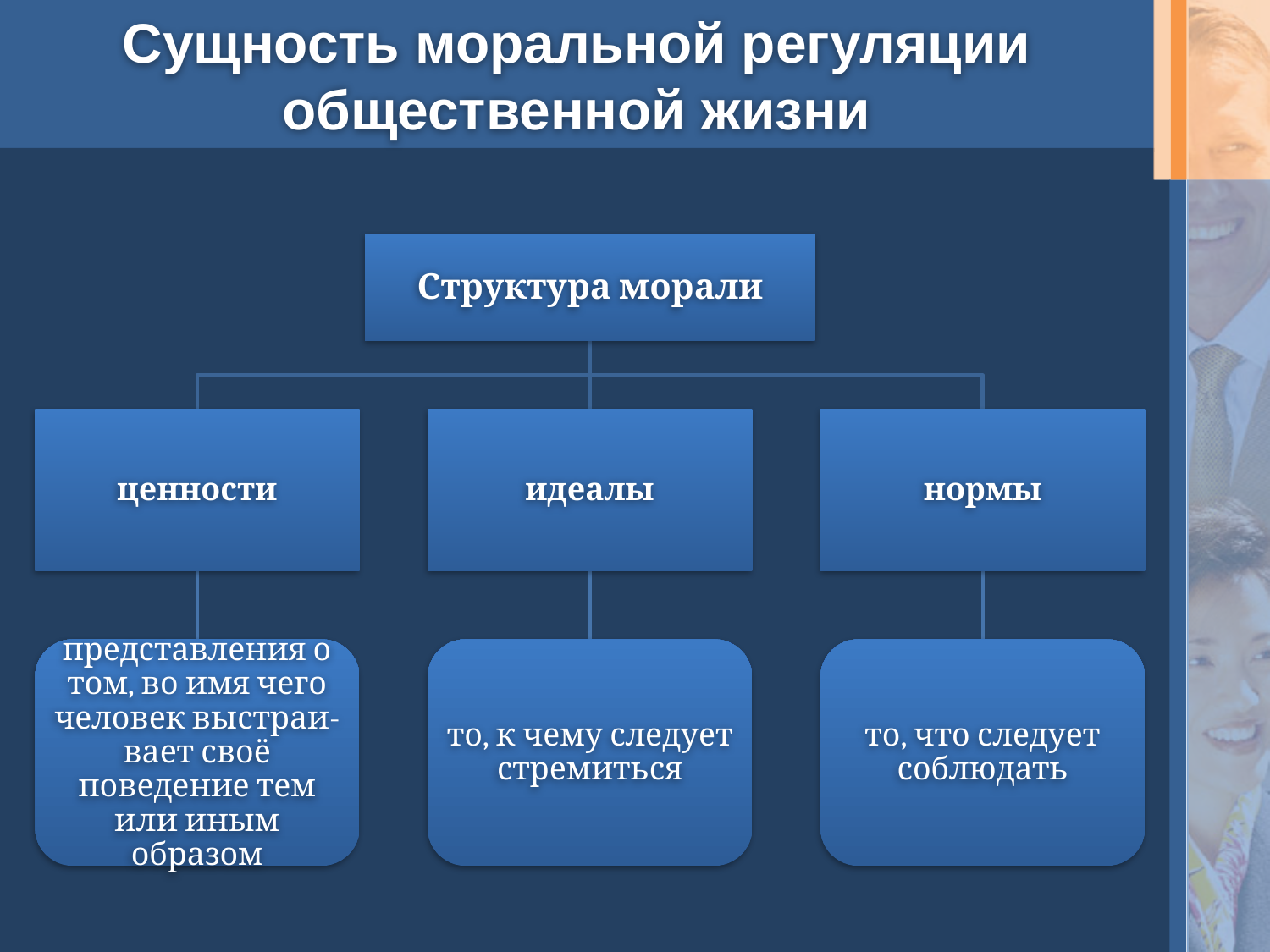

# Сущность моральной регуляции общественной жизни

Структура морали

ценности

идеалы

нормы

представления о том, во имя чего человек выстраи- вает своё поведение тем или иным образом
то, к чему следует стремиться
то, что следует соблюдать